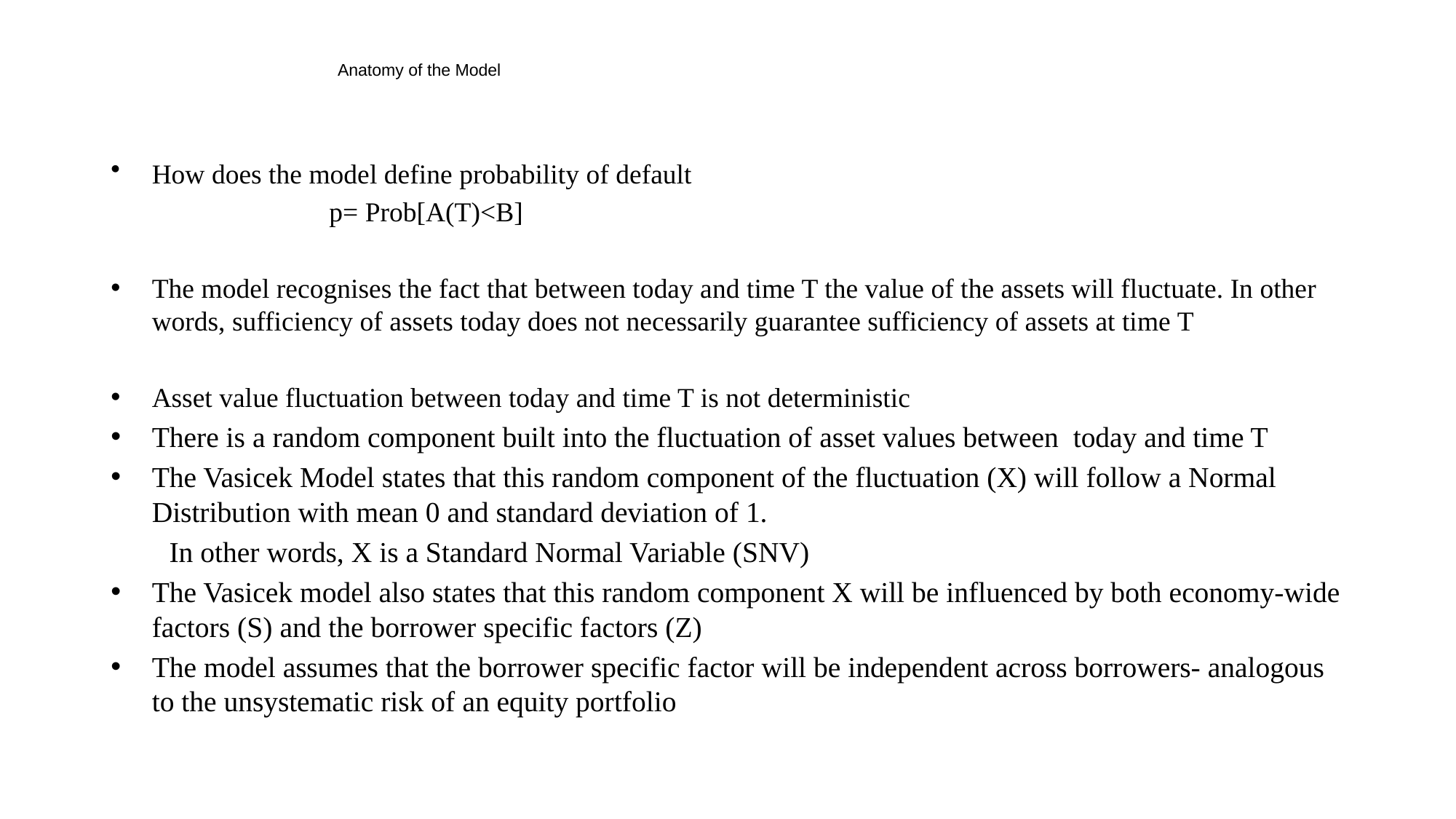

# Anatomy of the Model
How does the model define probability of default
		p= Prob[A(T)<B]

The model recognises the fact that between today and time T the value of the assets will fluctuate. In other words, sufficiency of assets today does not necessarily guarantee sufficiency of assets at time T

Asset value fluctuation between today and time T is not deterministic
There is a random component built into the fluctuation of asset values between  today and time T
The Vasicek Model states that this random component of the fluctuation (X) will follow a Normal Distribution with mean 0 and standard deviation of 1.
        In other words, X is a Standard Normal Variable (SNV)
The Vasicek model also states that this random component X will be influenced by both economy-wide factors (S) and the borrower specific factors (Z)
The model assumes that the borrower specific factor will be independent across borrowers- analogous to the unsystematic risk of an equity portfolio